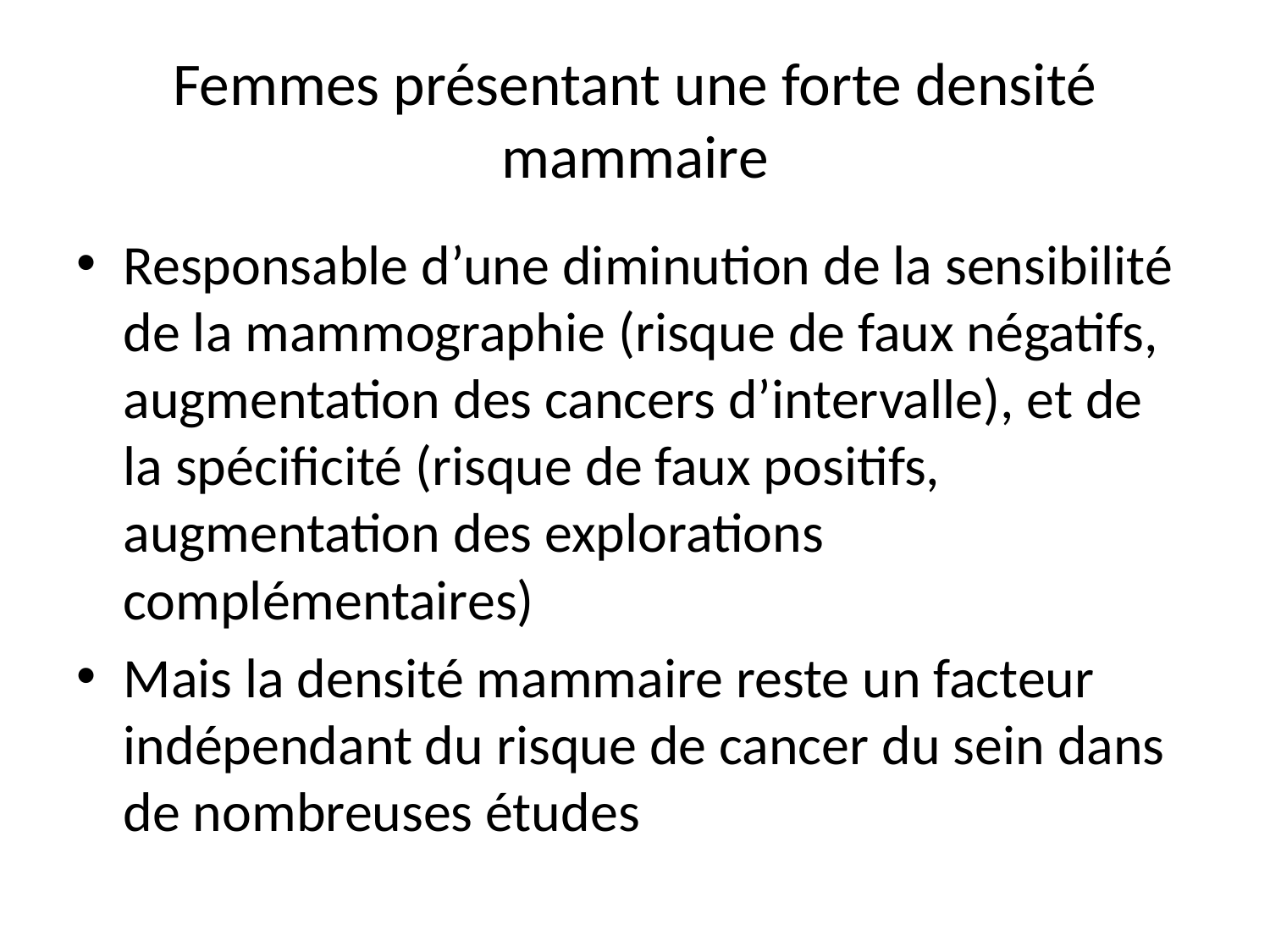

# Femmes présentant une forte densité mammaire
Responsable d’une diminution de la sensibilité de la mammographie (risque de faux négatifs, augmentation des cancers d’intervalle), et de la spécificité (risque de faux positifs, augmentation des explorations complémentaires)
Mais la densité mammaire reste un facteur indépendant du risque de cancer du sein dans de nombreuses études